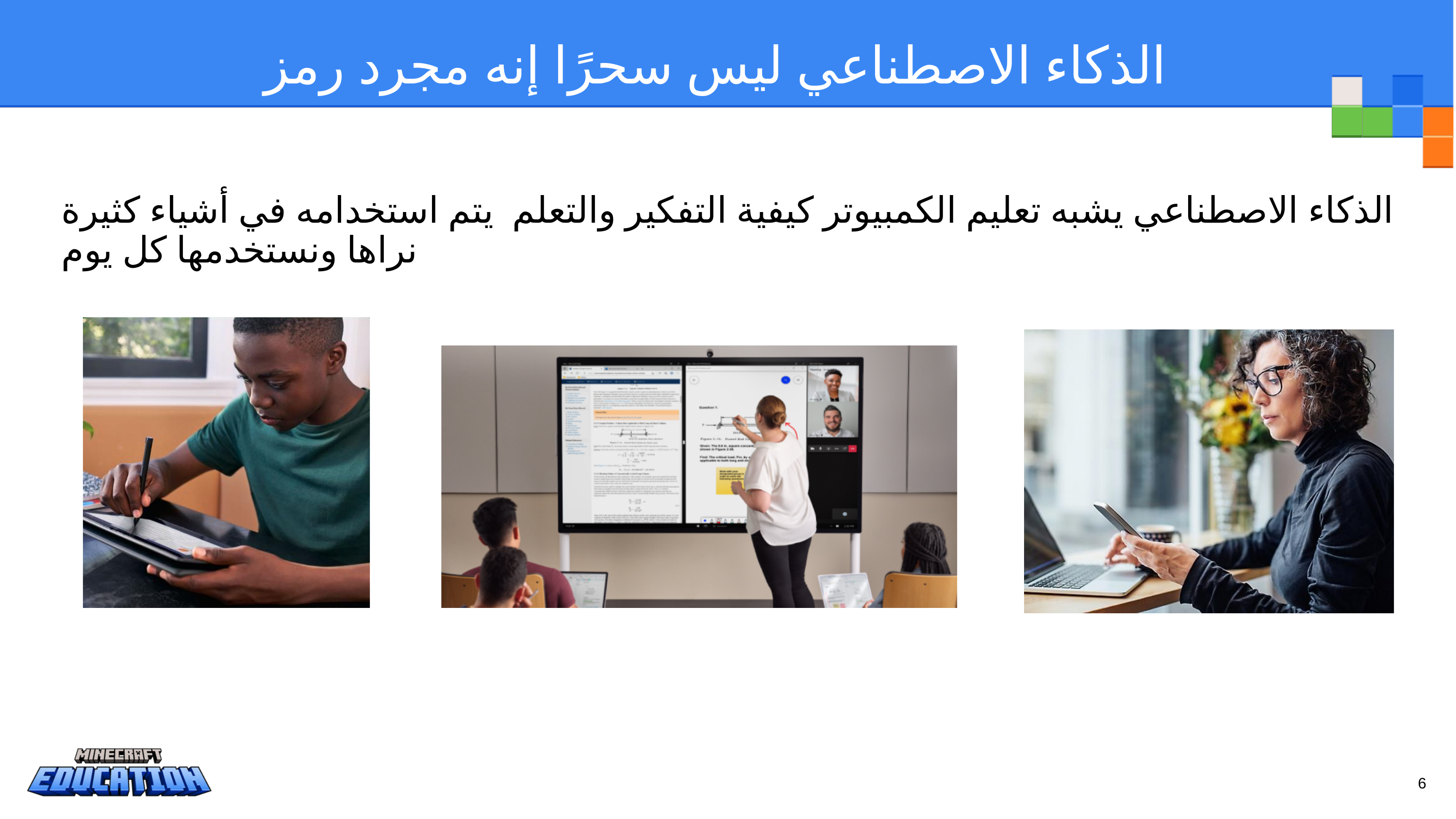

الذكاء الاصطناعي ليس سحرًا إنه مجرد رمز

الذكاء الاصطناعي يشبه تعليم الكمبيوتر كيفية التفكير والتعلم  يتم استخدامه في أشياء كثيرة نراها ونستخدمها كل يوم

6